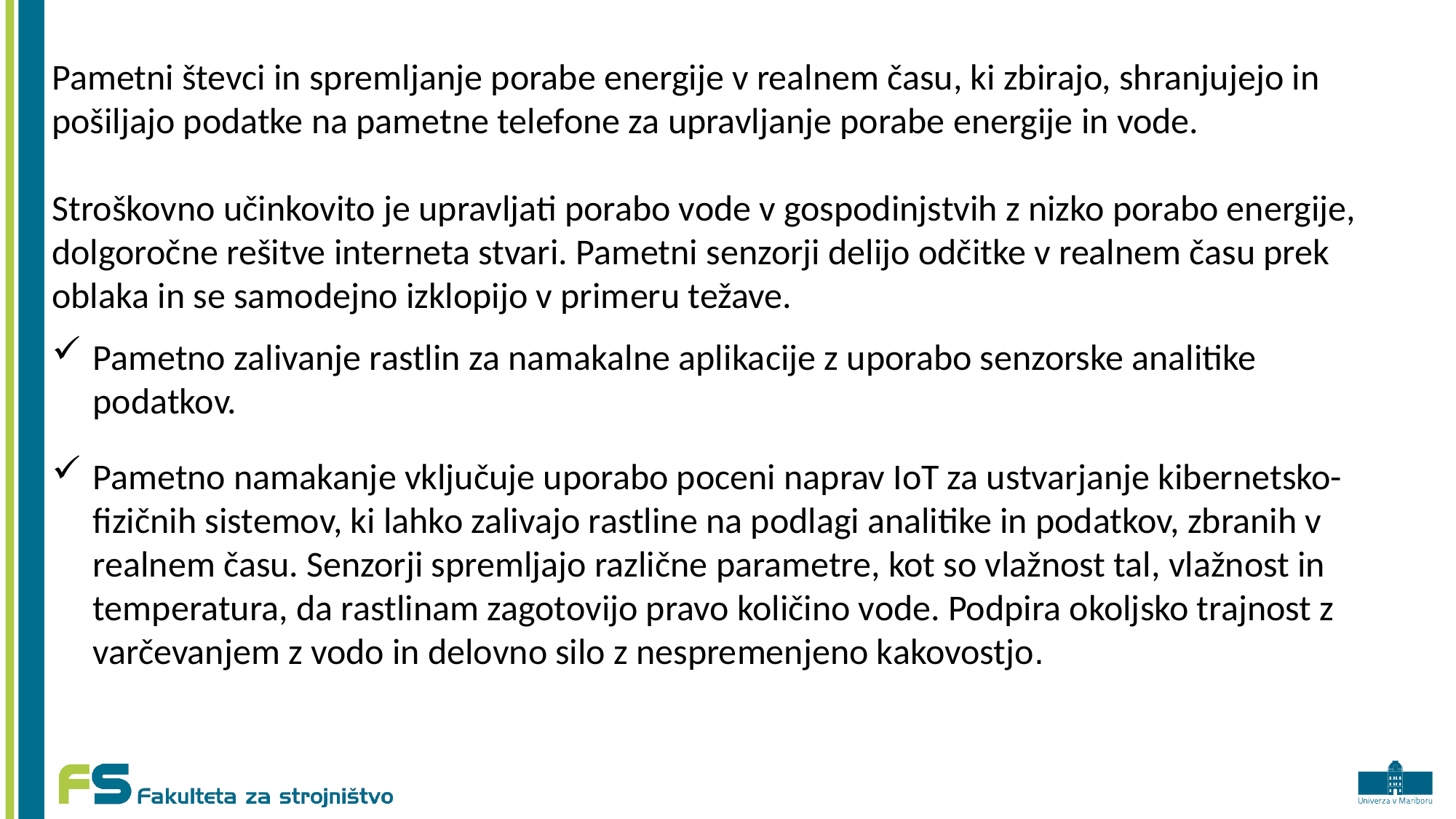

Pametni števci in spremljanje porabe energije v realnem času, ki zbirajo, shranjujejo in pošiljajo podatke na pametne telefone za upravljanje porabe energije in vode.
Stroškovno učinkovito je upravljati porabo vode v gospodinjstvih z nizko porabo energije, dolgoročne rešitve interneta stvari. Pametni senzorji delijo odčitke v realnem času prek oblaka in se samodejno izklopijo v primeru težave.
Pametno zalivanje rastlin za namakalne aplikacije z uporabo senzorske analitike podatkov.
Pametno namakanje vključuje uporabo poceni naprav IoT za ustvarjanje kibernetsko-fizičnih sistemov, ki lahko zalivajo rastline na podlagi analitike in podatkov, zbranih v realnem času. Senzorji spremljajo različne parametre, kot so vlažnost tal, vlažnost in temperatura, da rastlinam zagotovijo pravo količino vode. Podpira okoljsko trajnost z varčevanjem z vodo in delovno silo z nespremenjeno kakovostjo.